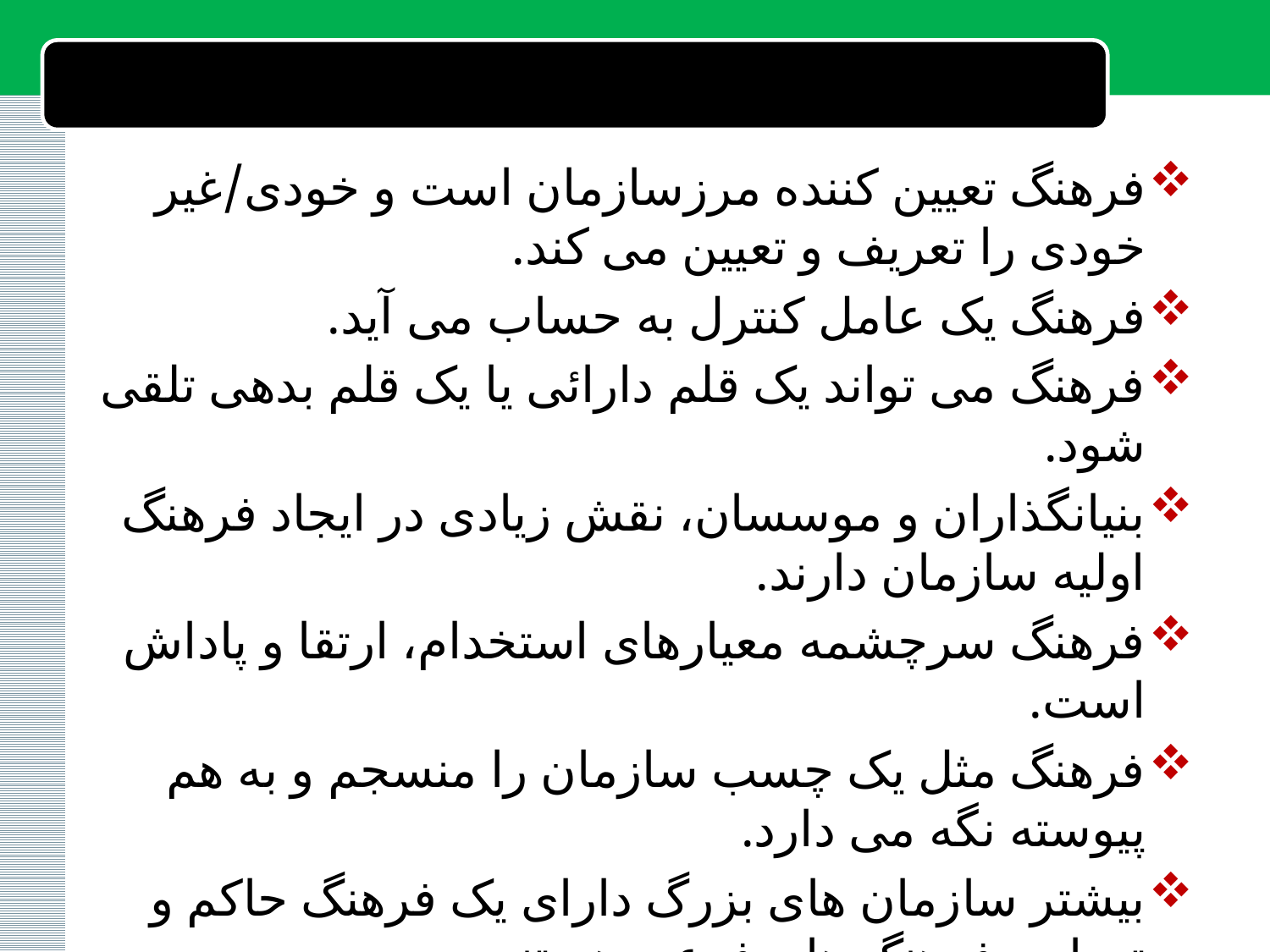

#
فرهنگ تعیین کننده مرزسازمان است و خودی/غیر خودی را تعریف و تعیین می کند.
فرهنگ یک عامل کنترل به حساب می آید.
فرهنگ می تواند یک قلم دارائی یا یک قلم بدهی تلقی شود.
بنیانگذاران و موسسان، نقش زیادی در ایجاد فرهنگ اولیه سازمان دارند.
فرهنگ سرچشمه معیارهای استخدام، ارتقا و پاداش است.
فرهنگ مثل یک چسب سازمان را منسجم و به هم پیوسته نگه می دارد.
بیشتر سازمان های بزرگ دارای یک فرهنگ حاکم و تعدادی فرهنگ های فرعی هستند.